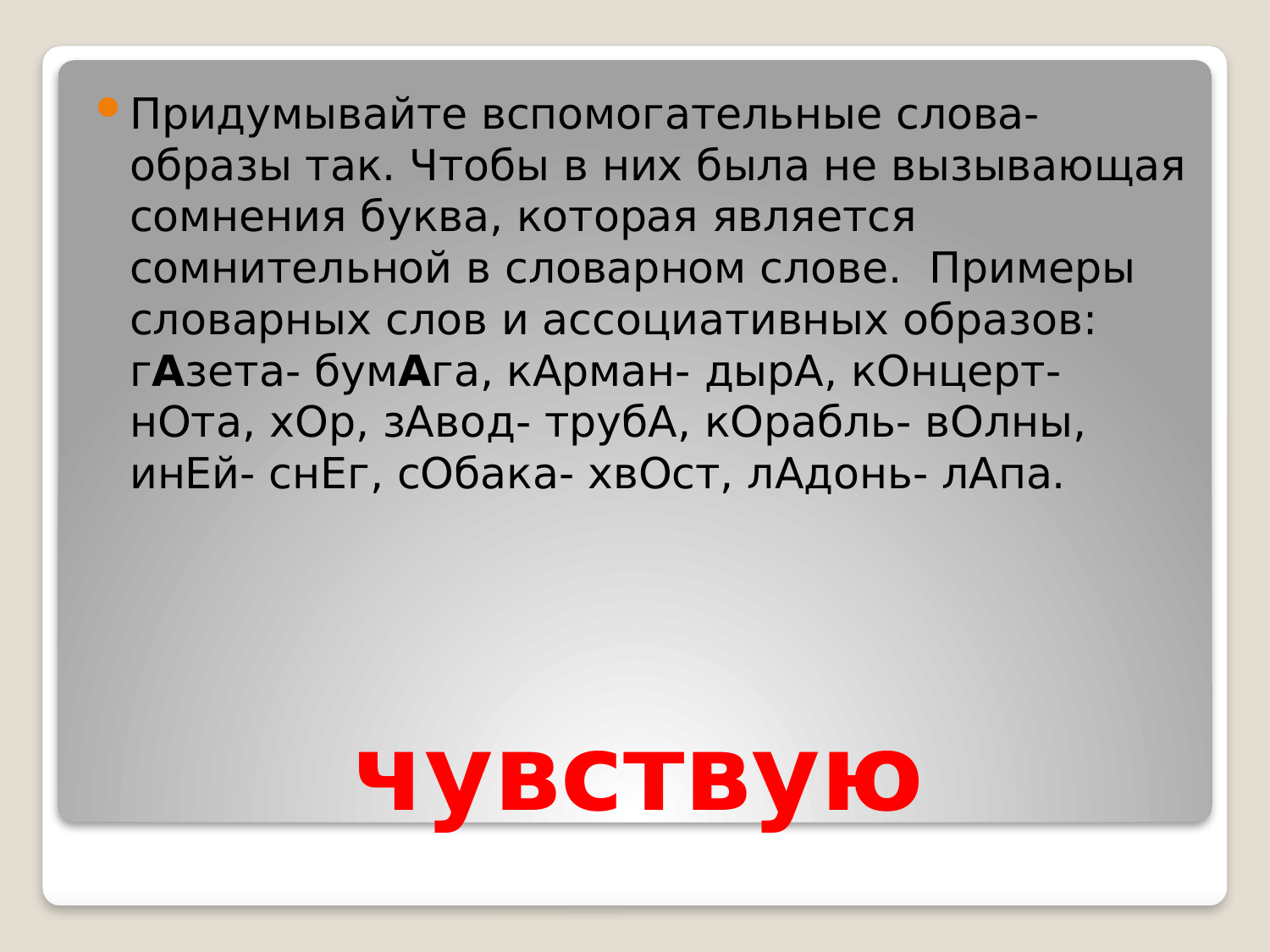

Придумывайте вспомогательные слова- образы так. Чтобы в них была не вызывающая сомнения буква, которая является сомнительной в словарном слове.  Примеры словарных слов и ассоциативных образов: гАзета- бумАга, кАрман- дырА, кОнцерт- нОта, хОр, зАвод- трубА, кОрабль- вОлны, инЕй- снЕг, сОбака- хвОст, лАдонь- лАпа.

# чувствую